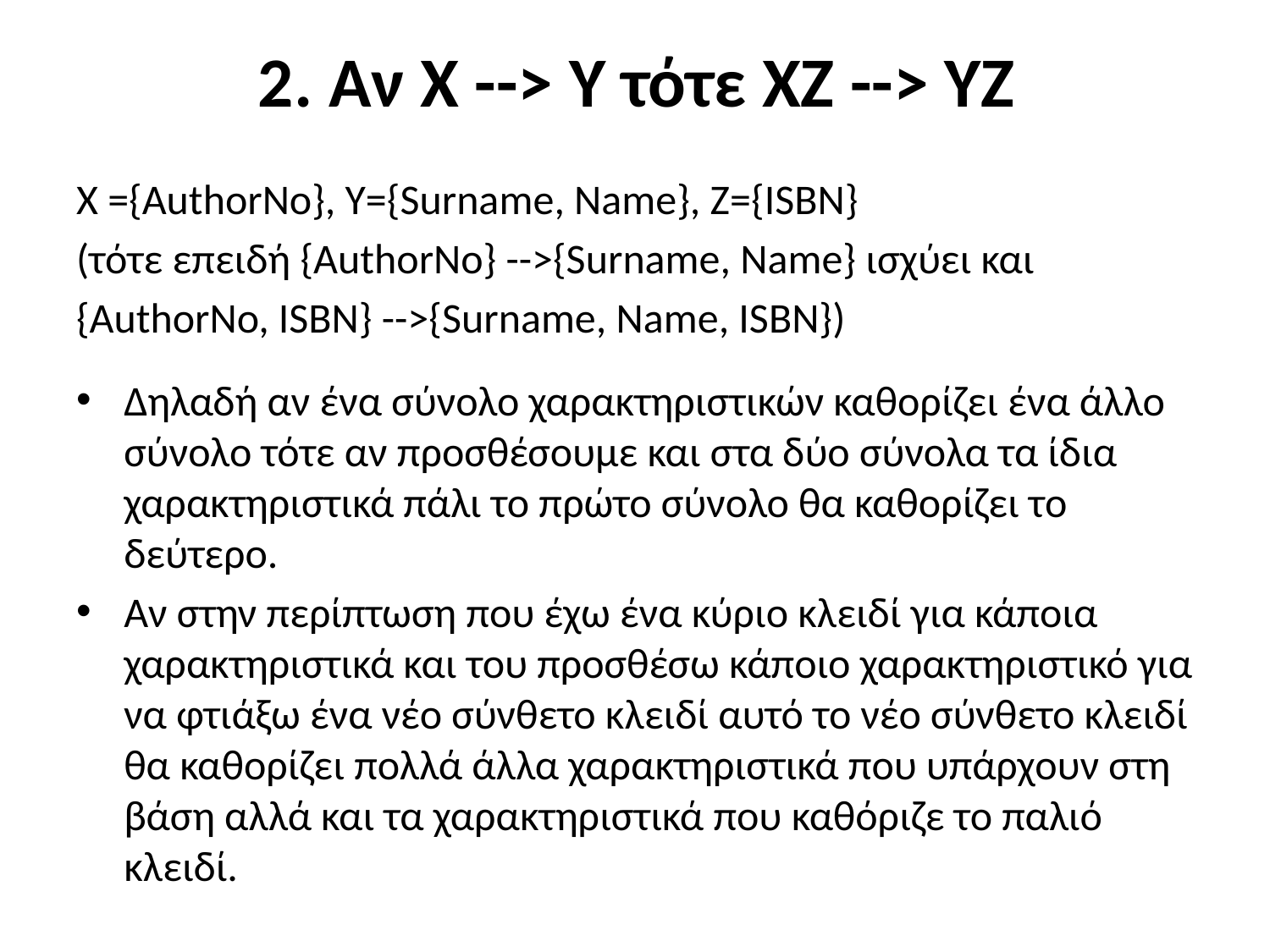

# 2. Αν Χ --> Υ τότε ΧΖ --> ΥΖ
Χ ={AuthorNo}, Υ={Surname, Name}, Z={ISBN}
(τότε επειδή {AuthorNo} -->{Surname, Name} ισχύει και
{AuthorNo, ISBN} -->{Surname, Name, ISBN})
Δηλαδή αν ένα σύνολο χαρακτηριστικών καθορίζει ένα άλλο σύνολο τότε αν προσθέσουμε και στα δύο σύνολα τα ίδια χαρακτηριστικά πάλι το πρώτο σύνολο θα καθορίζει το δεύτερο.
Αν στην περίπτωση που έχω ένα κύριο κλειδί για κάποια χαρακτηριστικά και του προσθέσω κάποιο χαρακτηριστικό για να φτιάξω ένα νέο σύνθετο κλειδί αυτό το νέο σύνθετο κλειδί θα καθορίζει πολλά άλλα χαρακτηριστικά που υπάρχουν στη βάση αλλά και τα χαρακτηριστικά που καθόριζε το παλιό κλειδί.